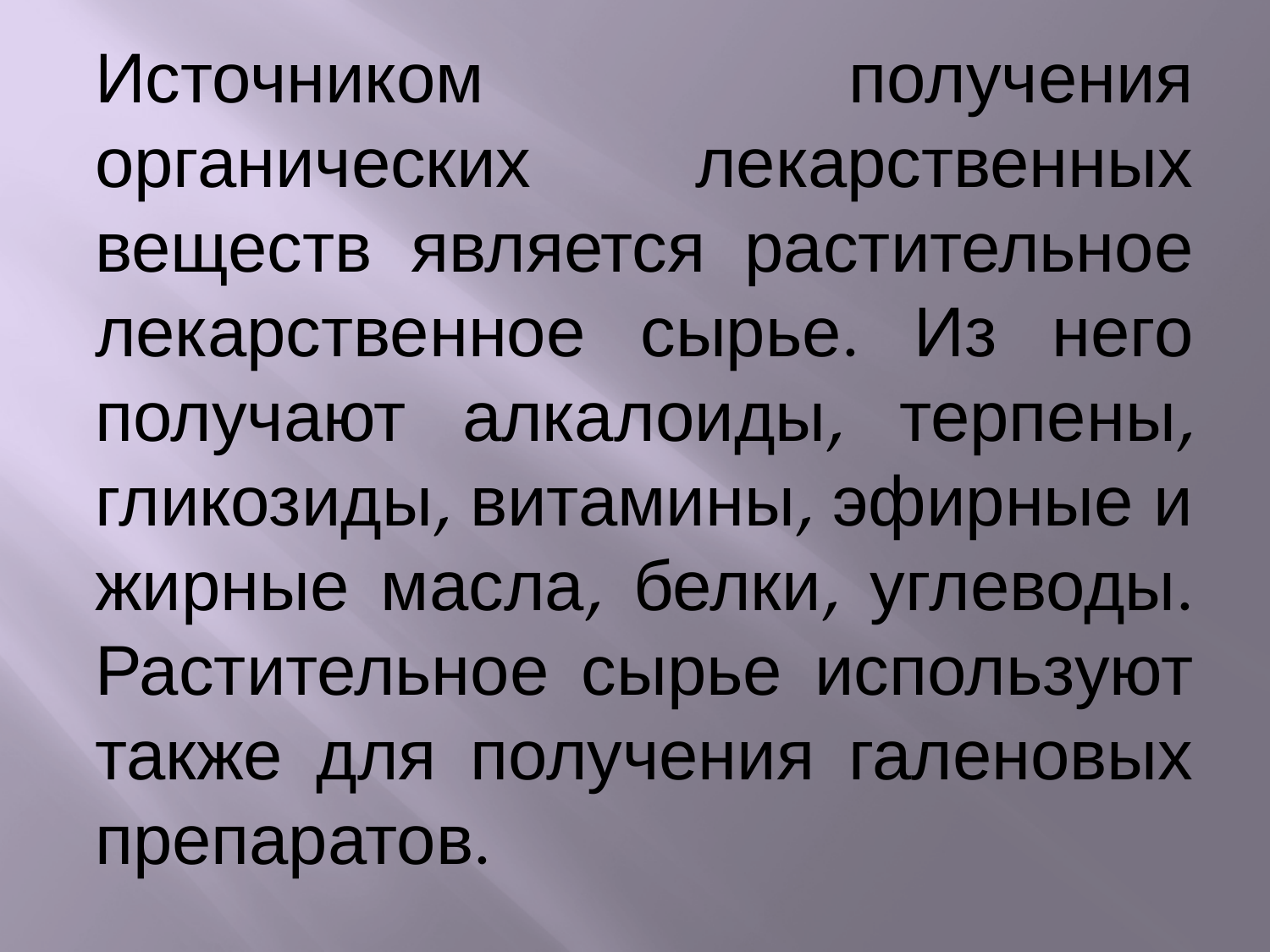

Источником получения органических лекарственных веществ является растительное лекарственное сырье. Из него получают алкалоиды, терпены, гликозиды, витамины, эфирные и жирные масла, белки, углеводы. Растительное сырье используют также для получения галеновых препаратов.
#